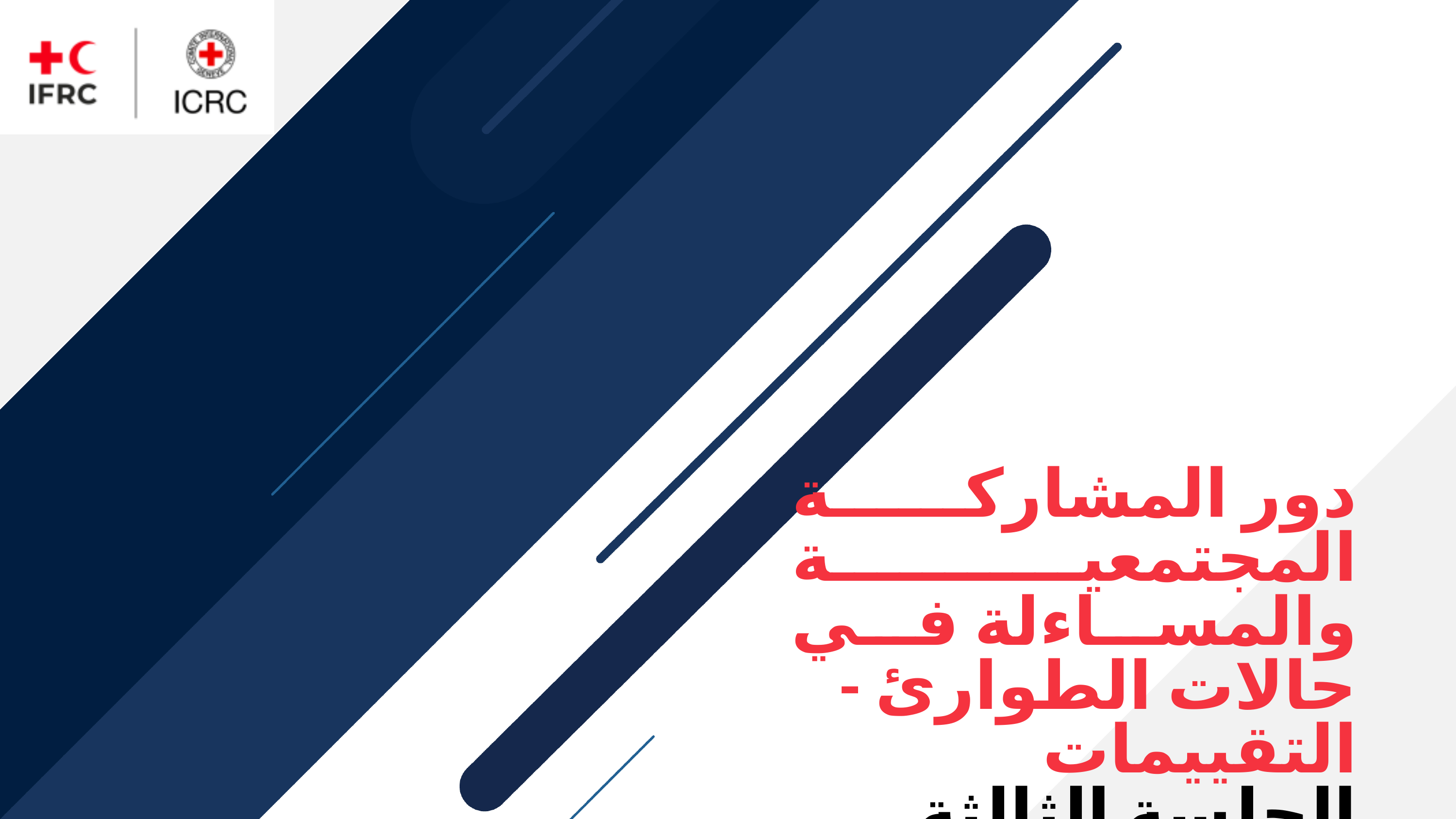

# دور المشاركة المجتمعية والمساءلة في حالات الطوارئ - التقييمات الجلسة الثالثة